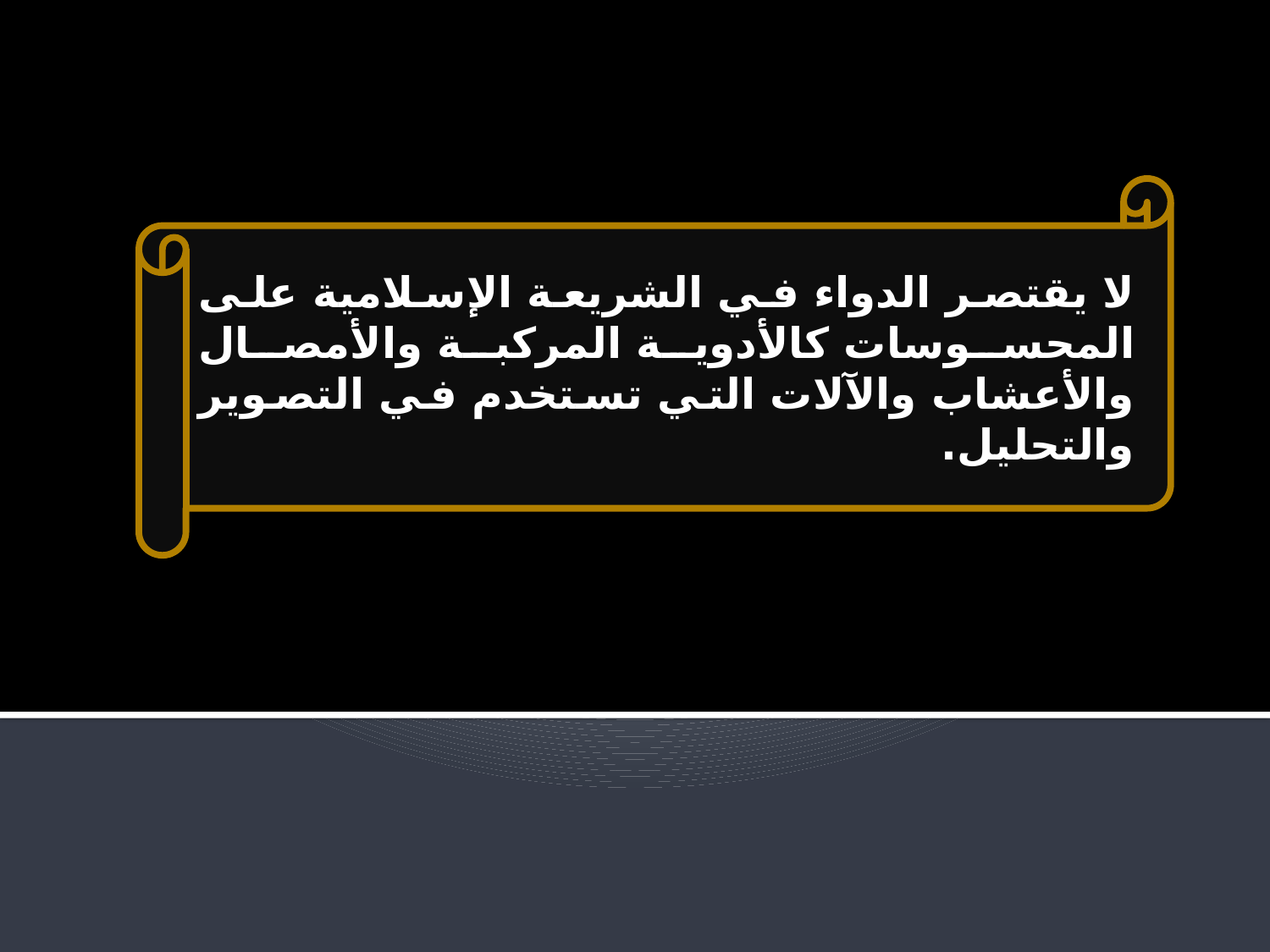

لا يقتصر الدواء في الشريعة الإسلامية على المحسوسات كالأدوية المركبة والأمصال والأعشاب والآلات التي تستخدم في التصوير والتحليل.